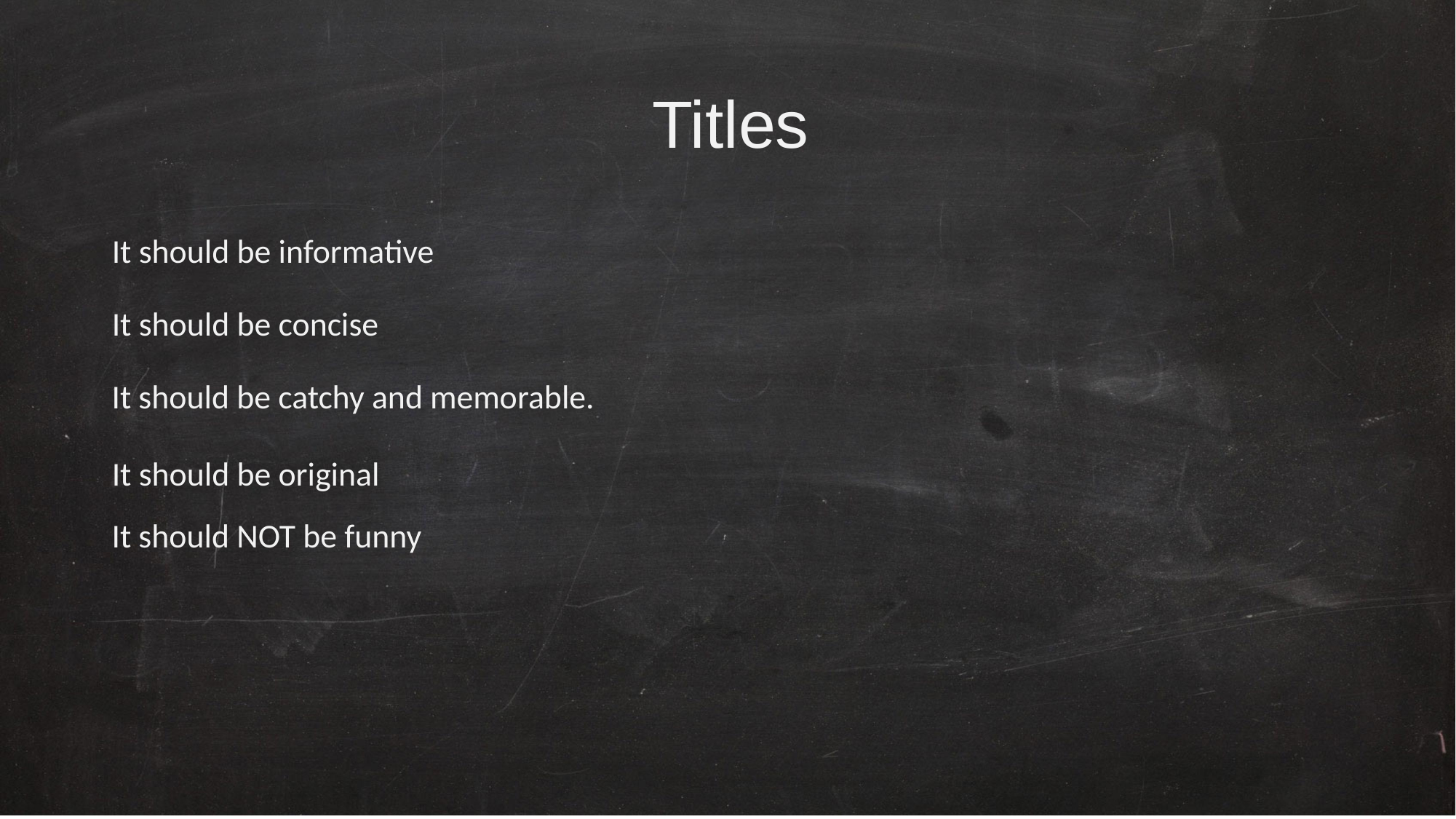

# Titles
It should be informative
It should be concise
It should be catchy and memorable.
It should be original
It should NOT be funny